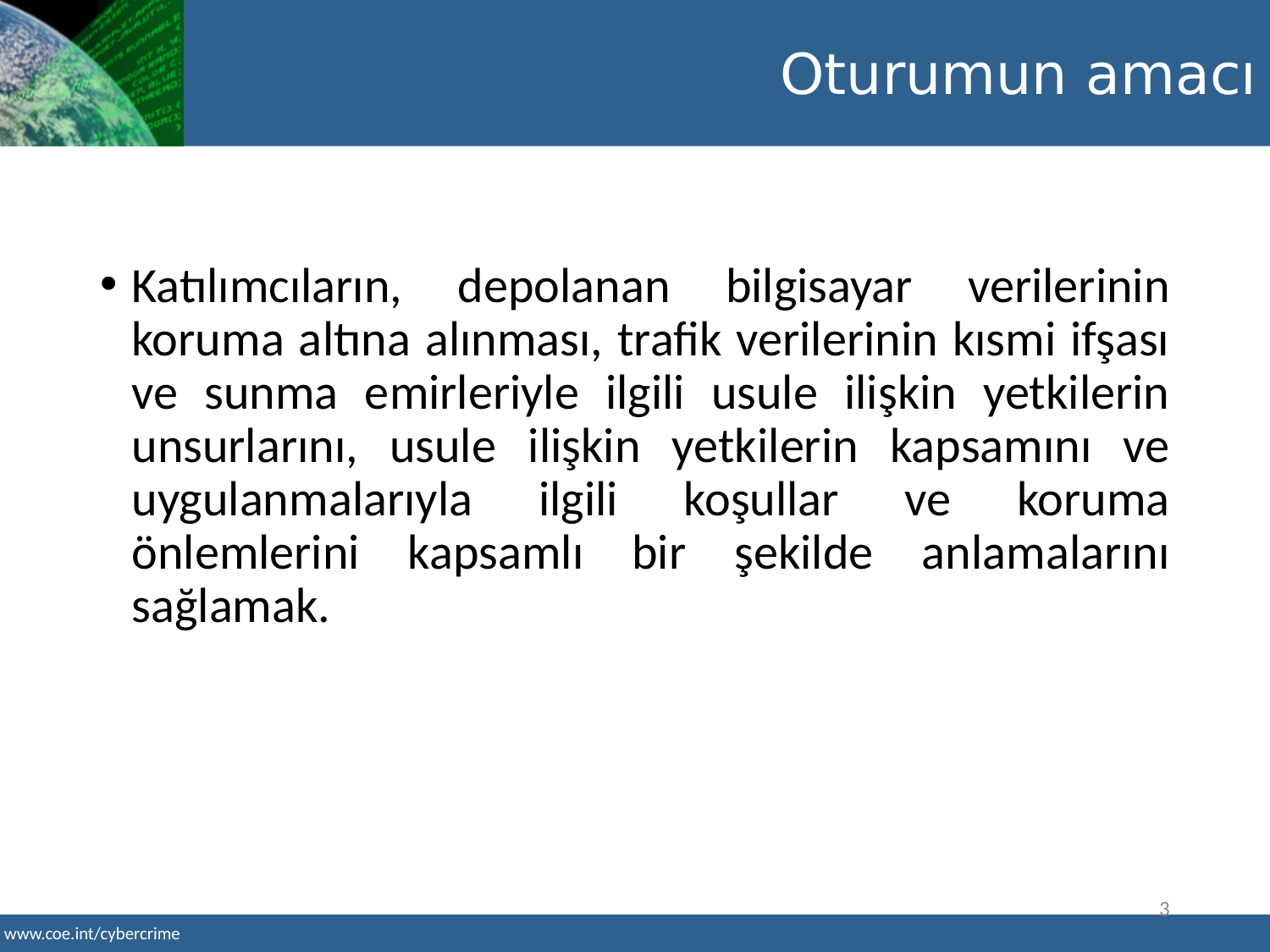

Oturumun amacı

Katılımcıların, depolanan bilgisayar verilerinin koruma altına alınması, trafik verilerinin kısmi ifşası ve sunma emirleriyle ilgili usule ilişkin yetkilerin unsurlarını, usule ilişkin yetkilerin kapsamını ve uygulanmalarıyla ilgili koşullar ve koruma önlemlerini kapsamlı bir şekilde anlamalarını sağlamak.
3